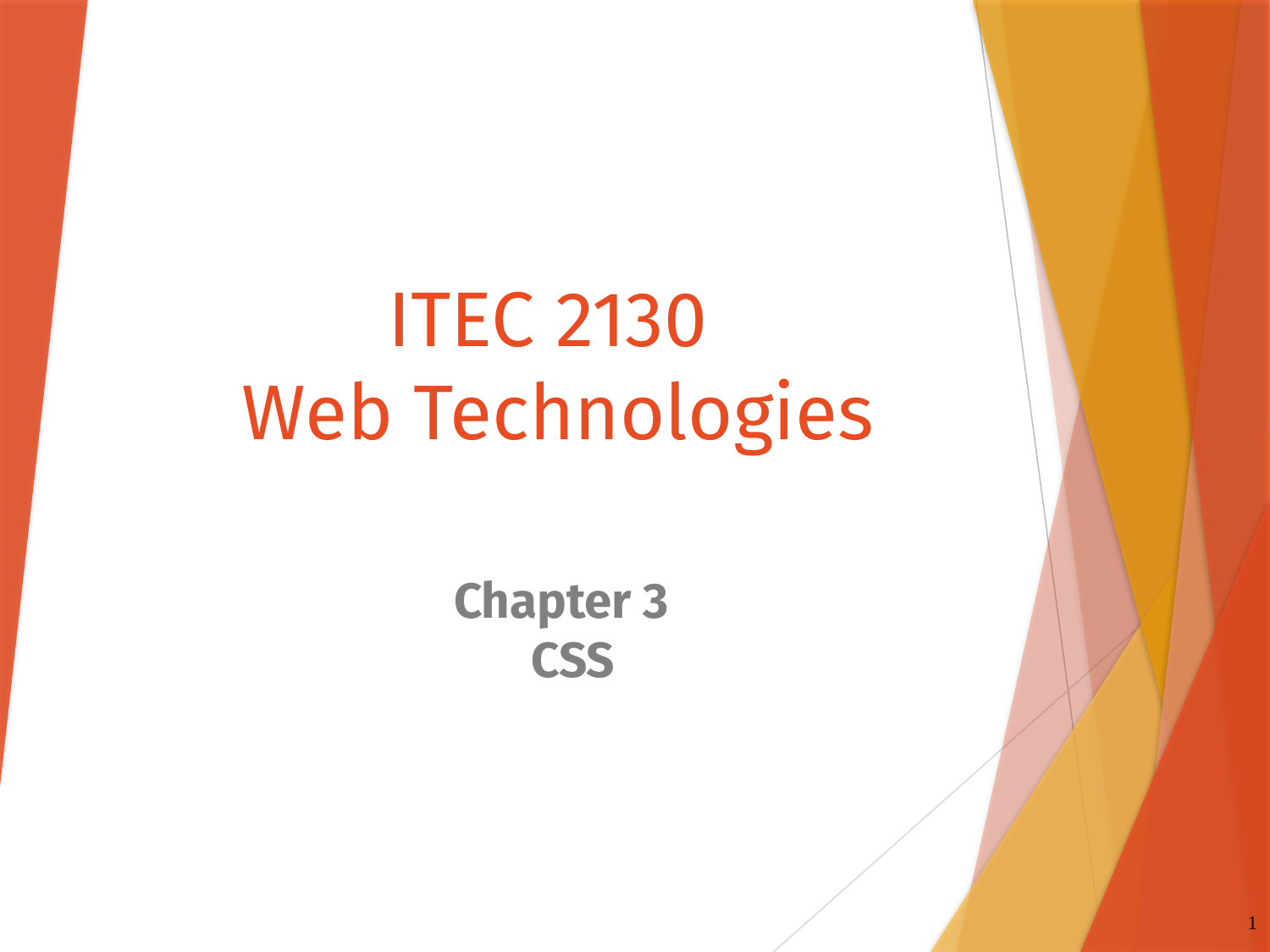

# ITEC 2130 Web Technologies
Chapter 3
  CSS
1